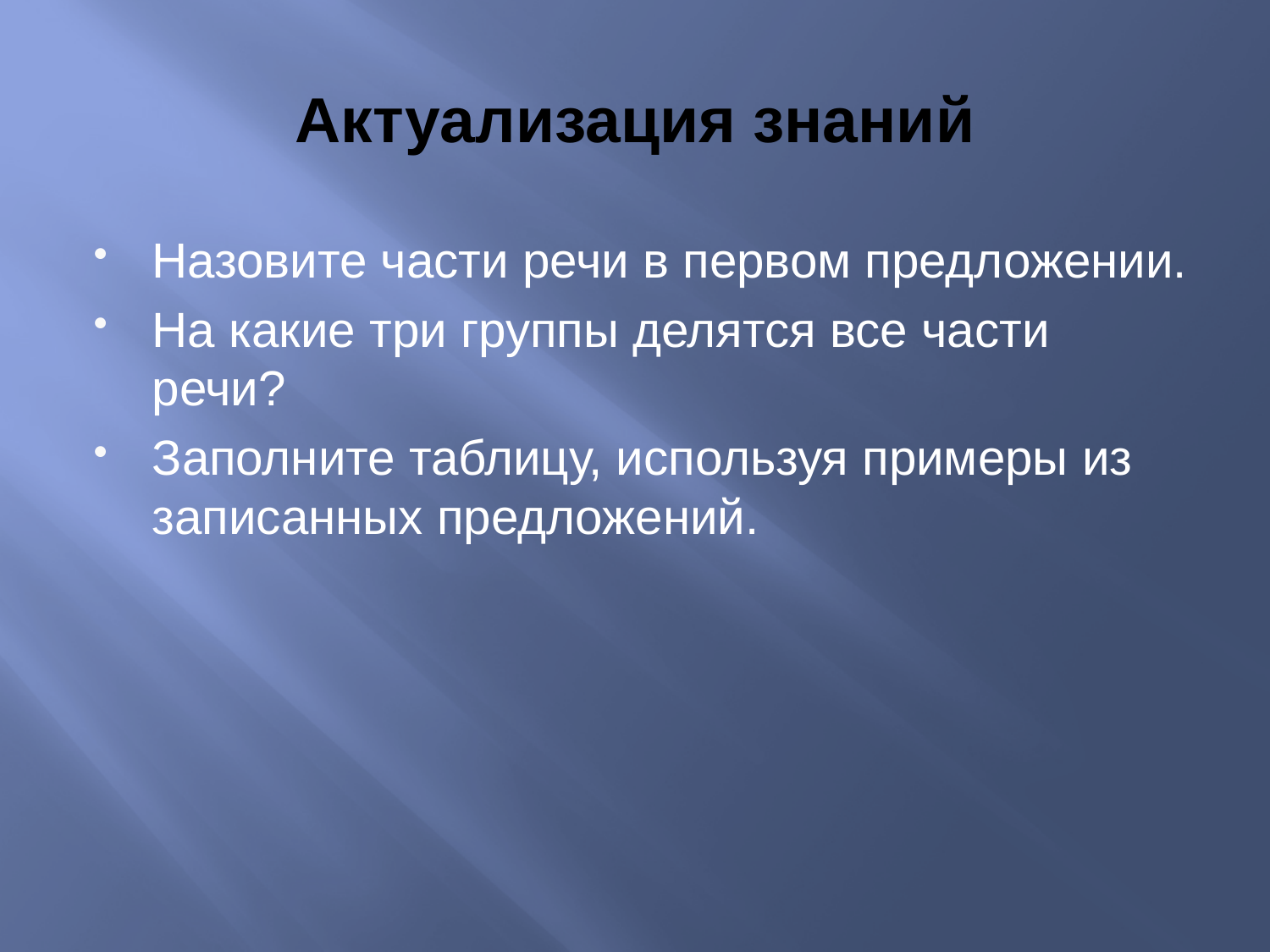

# Актуализация знаний
Назовите части речи в первом предложении.
На какие три группы делятся все части речи?
Заполните таблицу, используя примеры из записанных предложений.